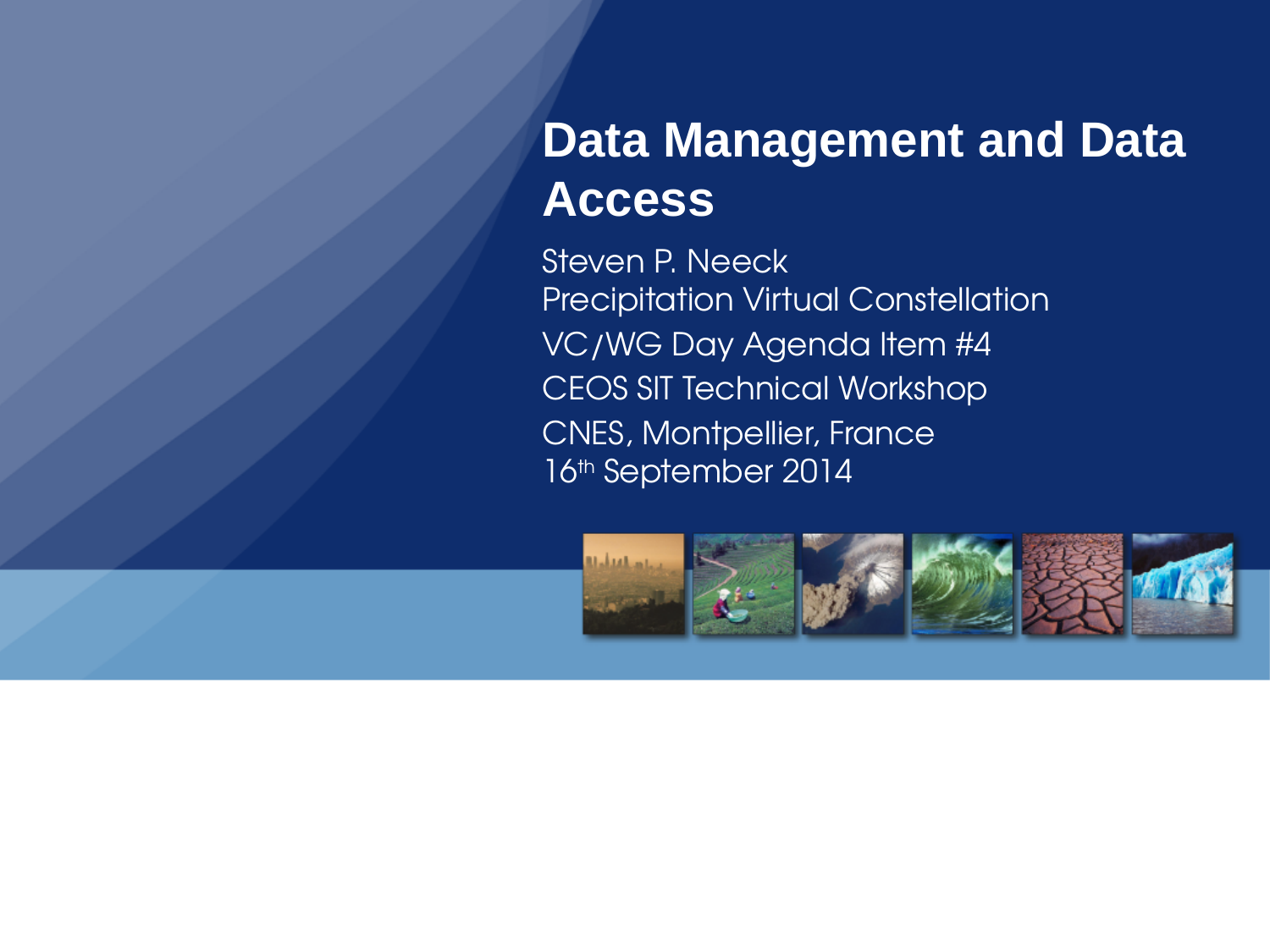

# Data Management and Data Access
Steven P. Neeck
Precipitation Virtual Constellation
VC/WG Day Agenda Item #4
CEOS SIT Technical Workshop
CNES, Montpellier, France
16th September 2014